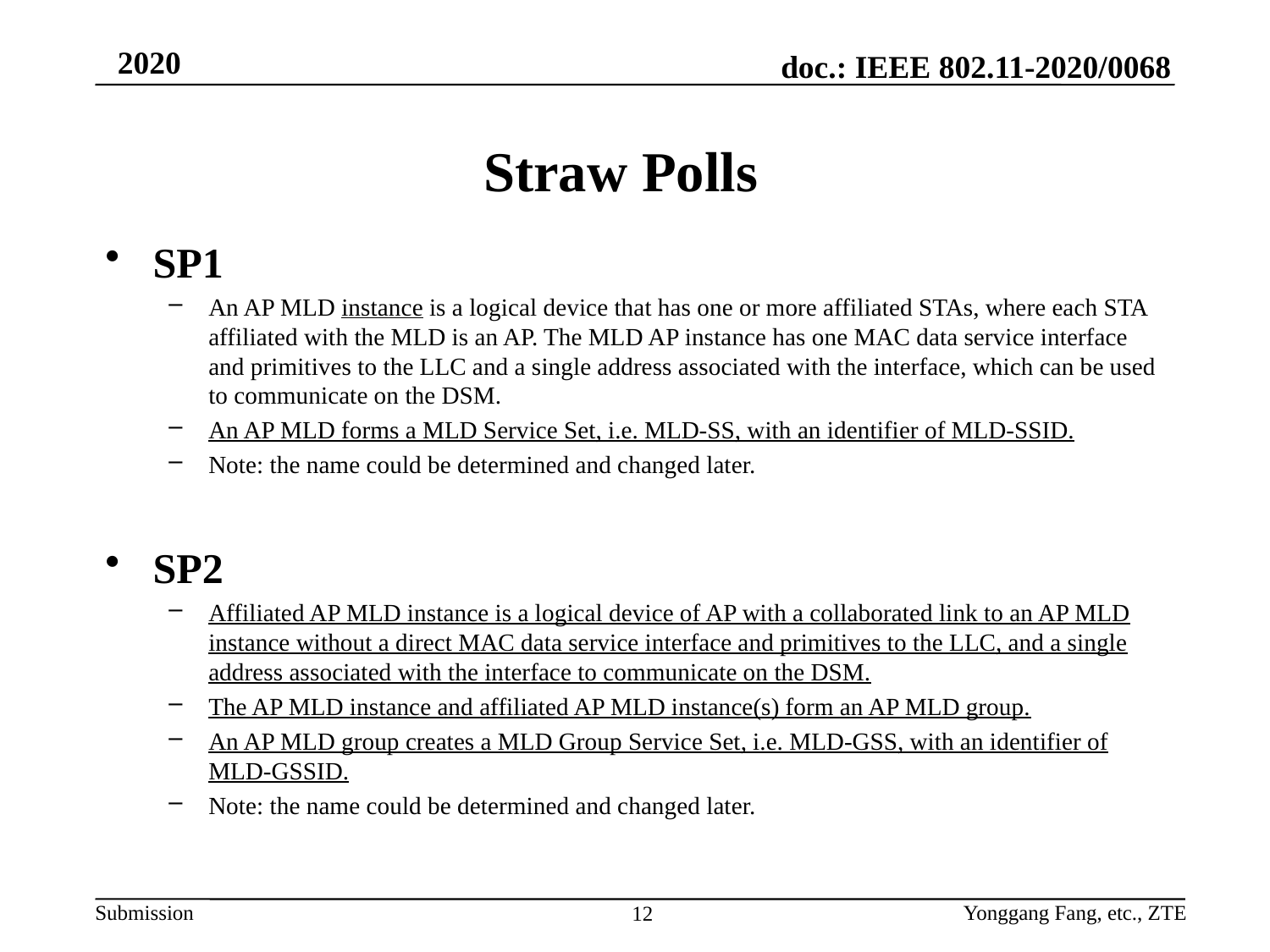

# Straw Polls
SP1
An AP MLD instance is a logical device that has one or more affiliated STAs, where each STA affiliated with the MLD is an AP. The MLD AP instance has one MAC data service interface and primitives to the LLC and a single address associated with the interface, which can be used to communicate on the DSM.
An AP MLD forms a MLD Service Set, i.e. MLD-SS, with an identifier of MLD-SSID.
Note: the name could be determined and changed later.

SP2
Affiliated AP MLD instance is a logical device of AP with a collaborated link to an AP MLD instance without a direct MAC data service interface and primitives to the LLC, and a single address associated with the interface to communicate on the DSM.
The AP MLD instance and affiliated AP MLD instance(s) form an AP MLD group.
An AP MLD group creates a MLD Group Service Set, i.e. MLD-GSS, with an identifier of MLD-GSSID.
Note: the name could be determined and changed later.

Yonggang Fang, etc., ZTE
12